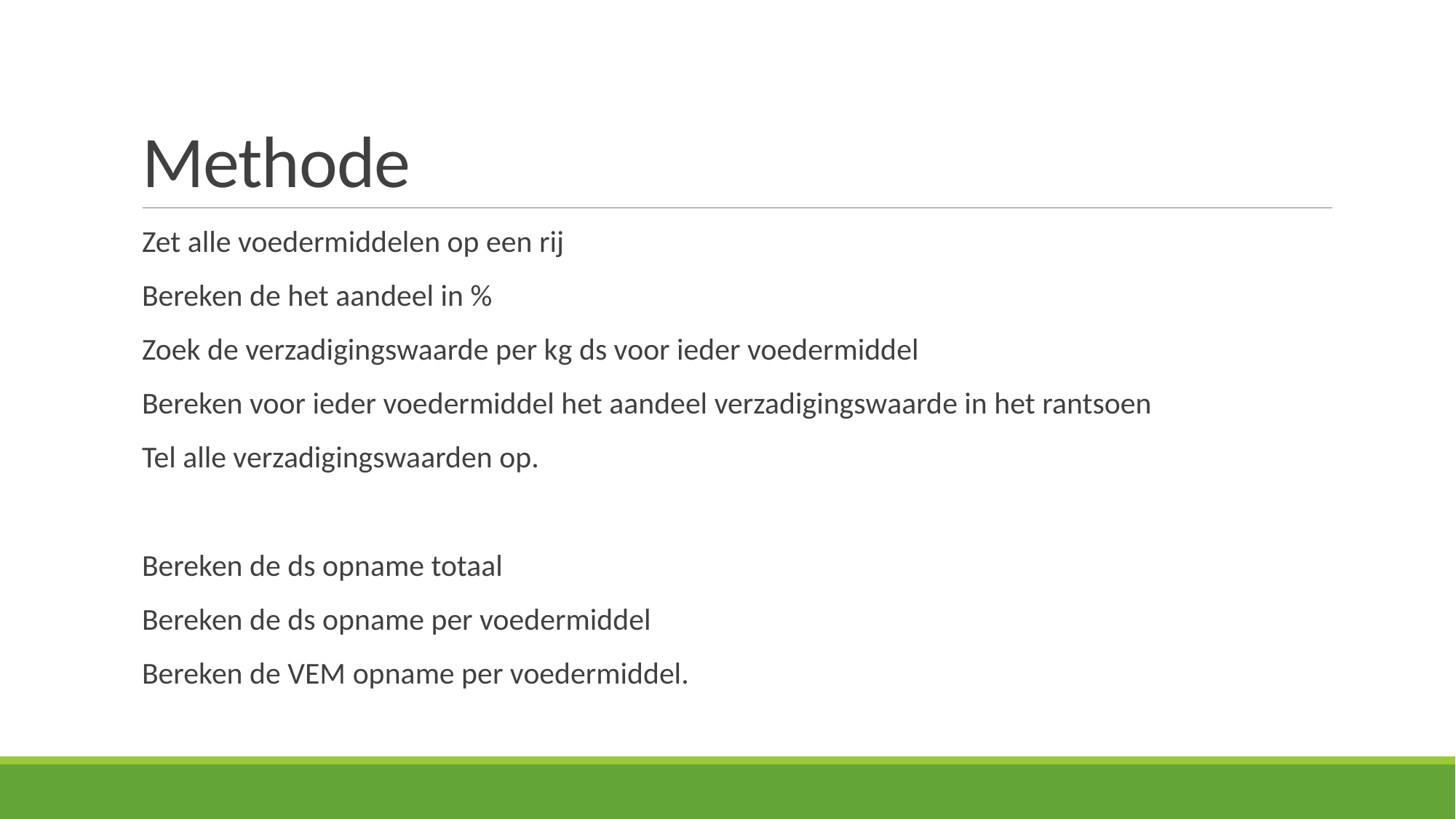

# Methode
Zet alle voedermiddelen op een rij
Bereken de het aandeel in %
Zoek de verzadigingswaarde per kg ds voor ieder voedermiddel
Bereken voor ieder voedermiddel het aandeel verzadigingswaarde in het rantsoen
Tel alle verzadigingswaarden op.

Bereken de ds opname totaal
Bereken de ds opname per voedermiddel
Bereken de VEM opname per voedermiddel.